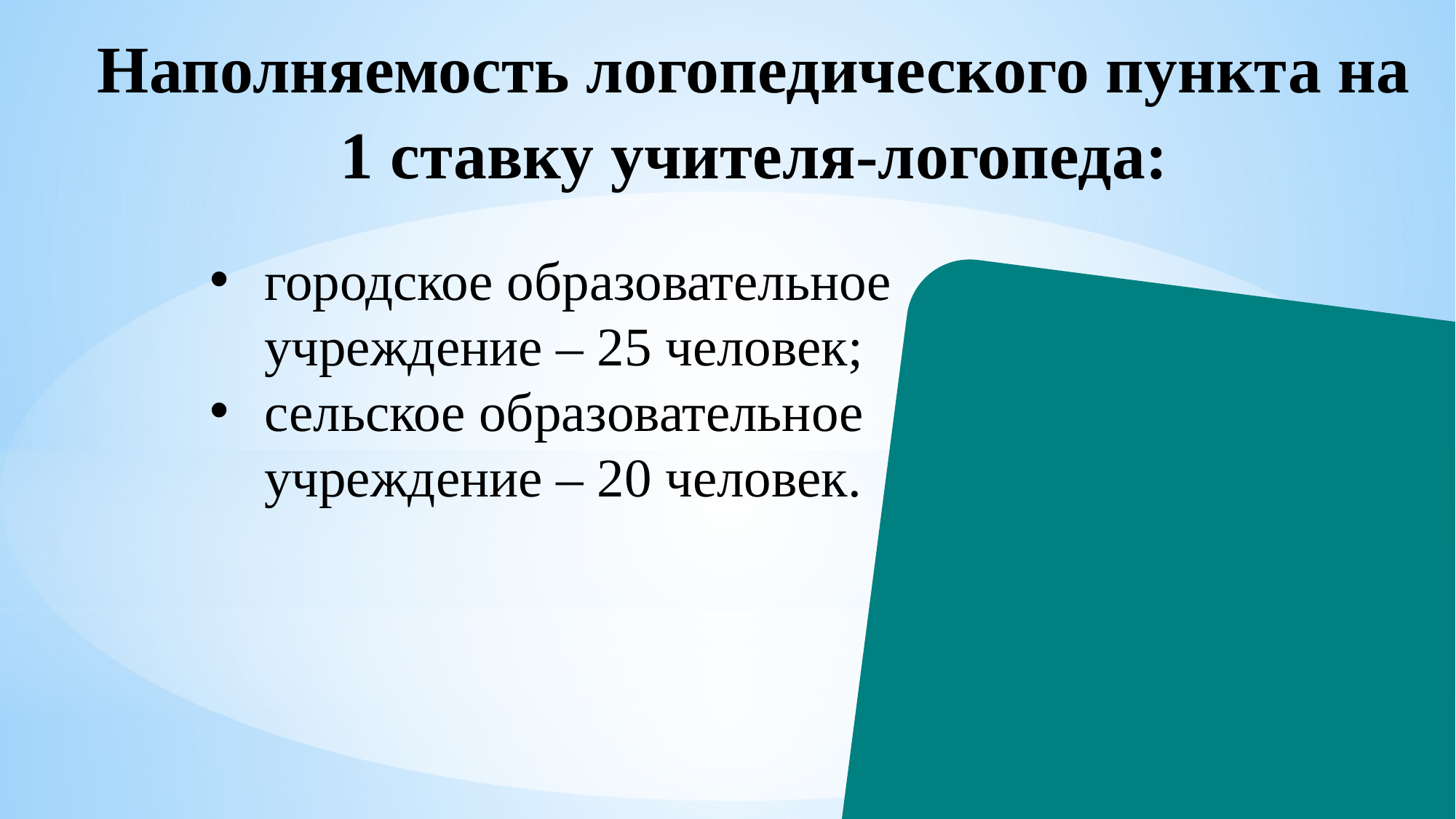

Наполняемость логопедического пункта на 1 ставку учителя-логопеда:
городское образовательное учреждение – 25 человек;
сельское образовательное учреждение – 20 человек.